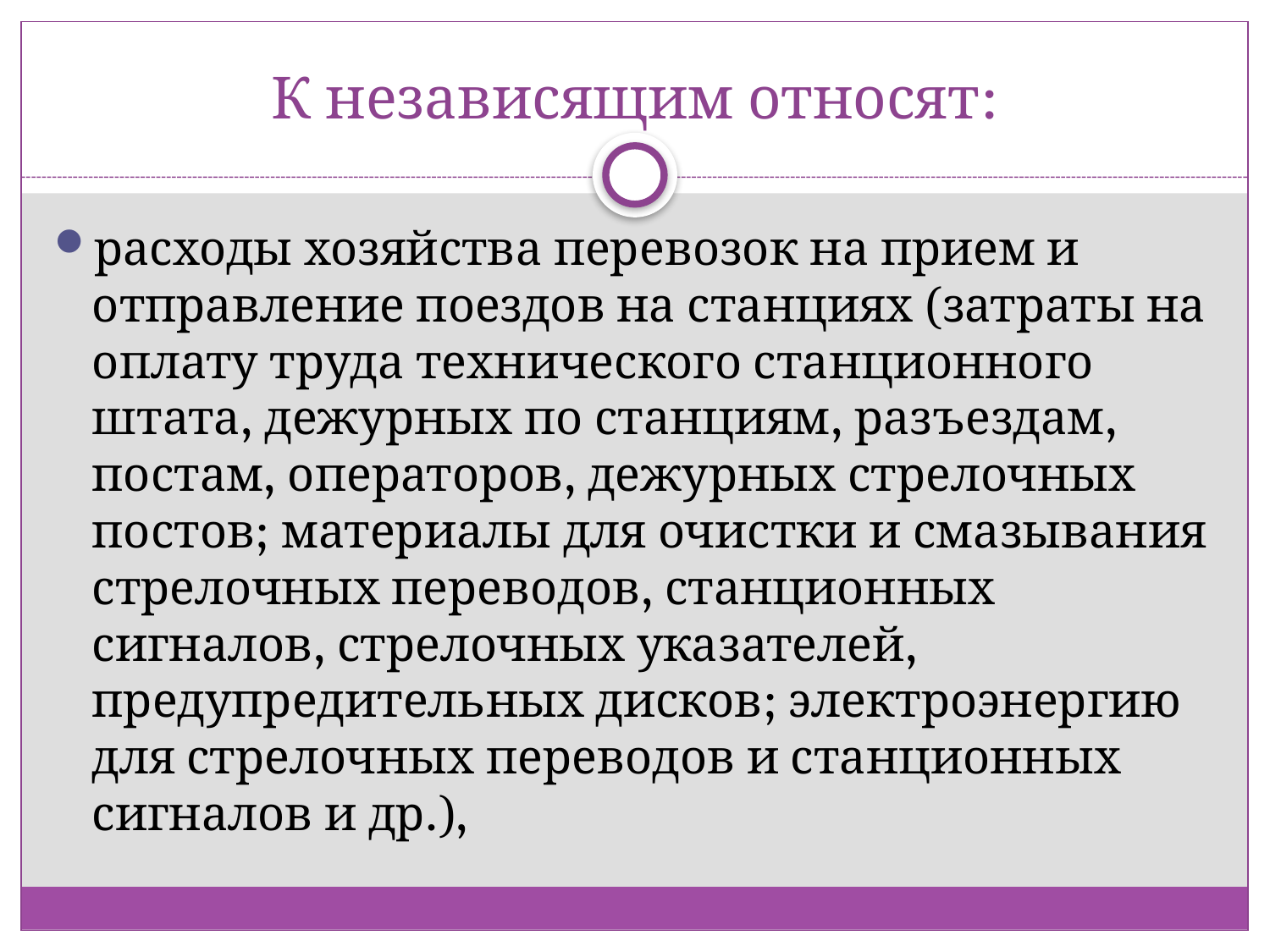

# К независящим относят:
расходы хозяйства перевозок на прием и отправление поездов на станциях (затраты на оплату труда технического станционного штата, дежурных по станциям, разъездам, постам, операторов, дежурных стрелочных постов; материалы для очистки и смазывания стрелочных переводов, станционных сигналов, стрелочных указателей, предупредительных дисков; электроэнергию для стрелочных переводов и станционных сигналов и др.),